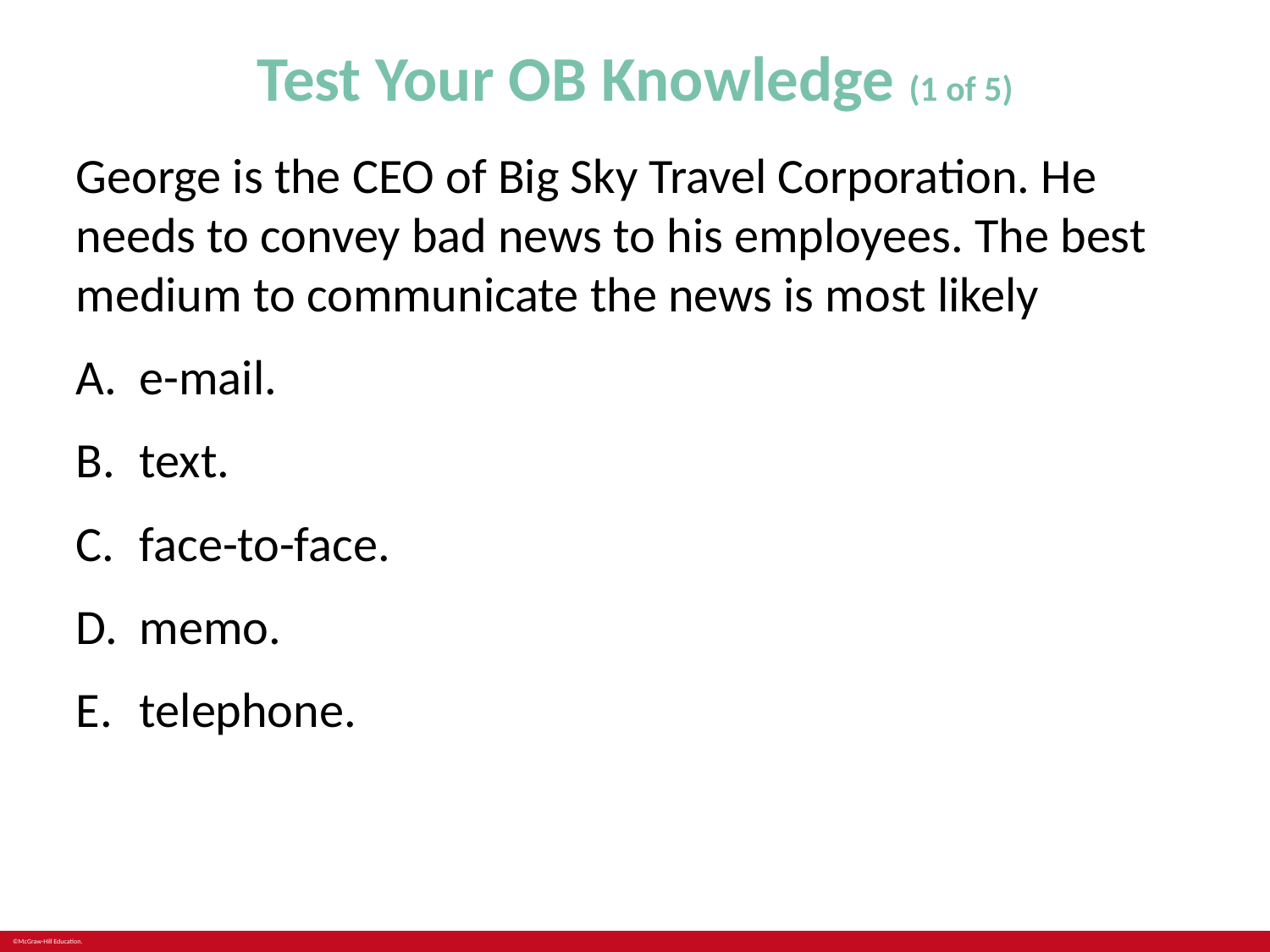

# Test Your OB Knowledge (1 of 5)
George is the CEO of Big Sky Travel Corporation. He needs to convey bad news to his employees. The best medium to communicate the news is most likely
e-mail.
text.
face-to-face.
memo.
telephone.